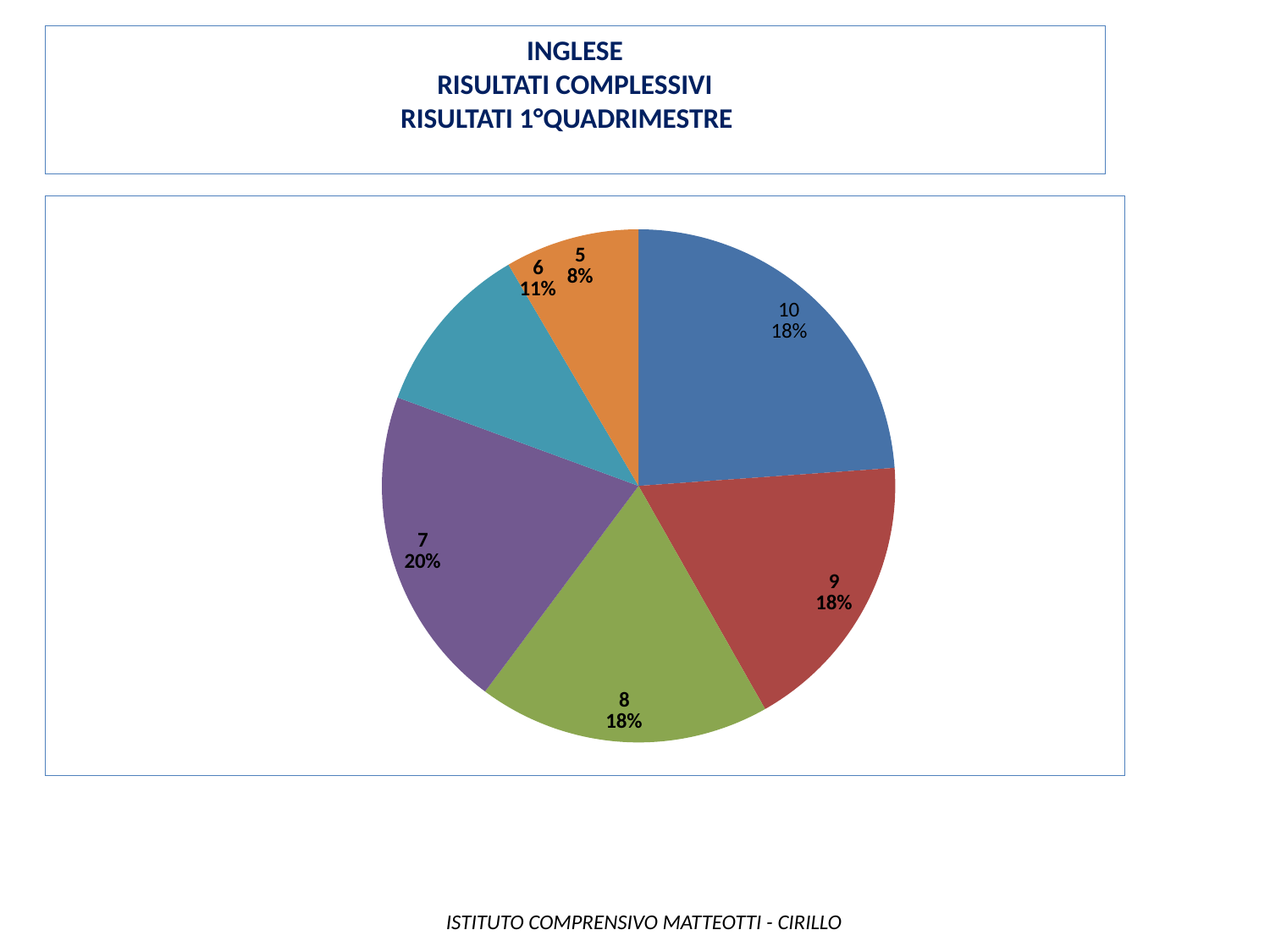

INGLESE
Risultati complessivi
                                                      Risultati 1°quadrimestre

### Chart

| Category | Colonna1 |
|---|---|
| 10 | 48.0 |
| 9 | 36.0 |
| 8 | 37.0 |
| 7 | 41.0 |
| 6 | 22.0 |
| 5 | 17.0 |
| 4 | 0.0 |
 ISTITUTO COMPRENSIVO MATTEOTTI - CIRILLO